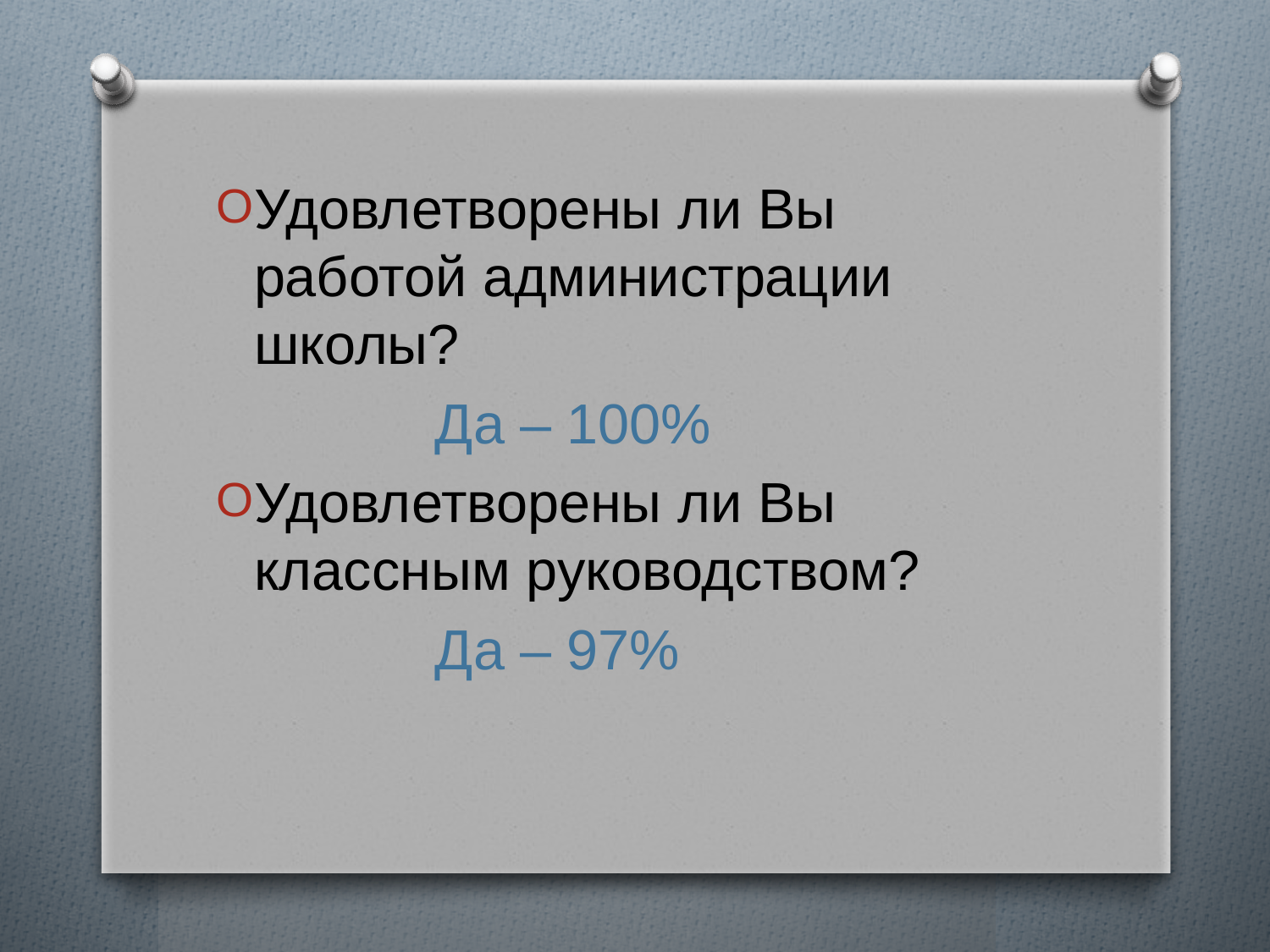

#
Удовлетворены ли Вы работой администрации школы?
              Да – 100%
Удовлетворены ли Вы классным руководством?
              Да – 97%